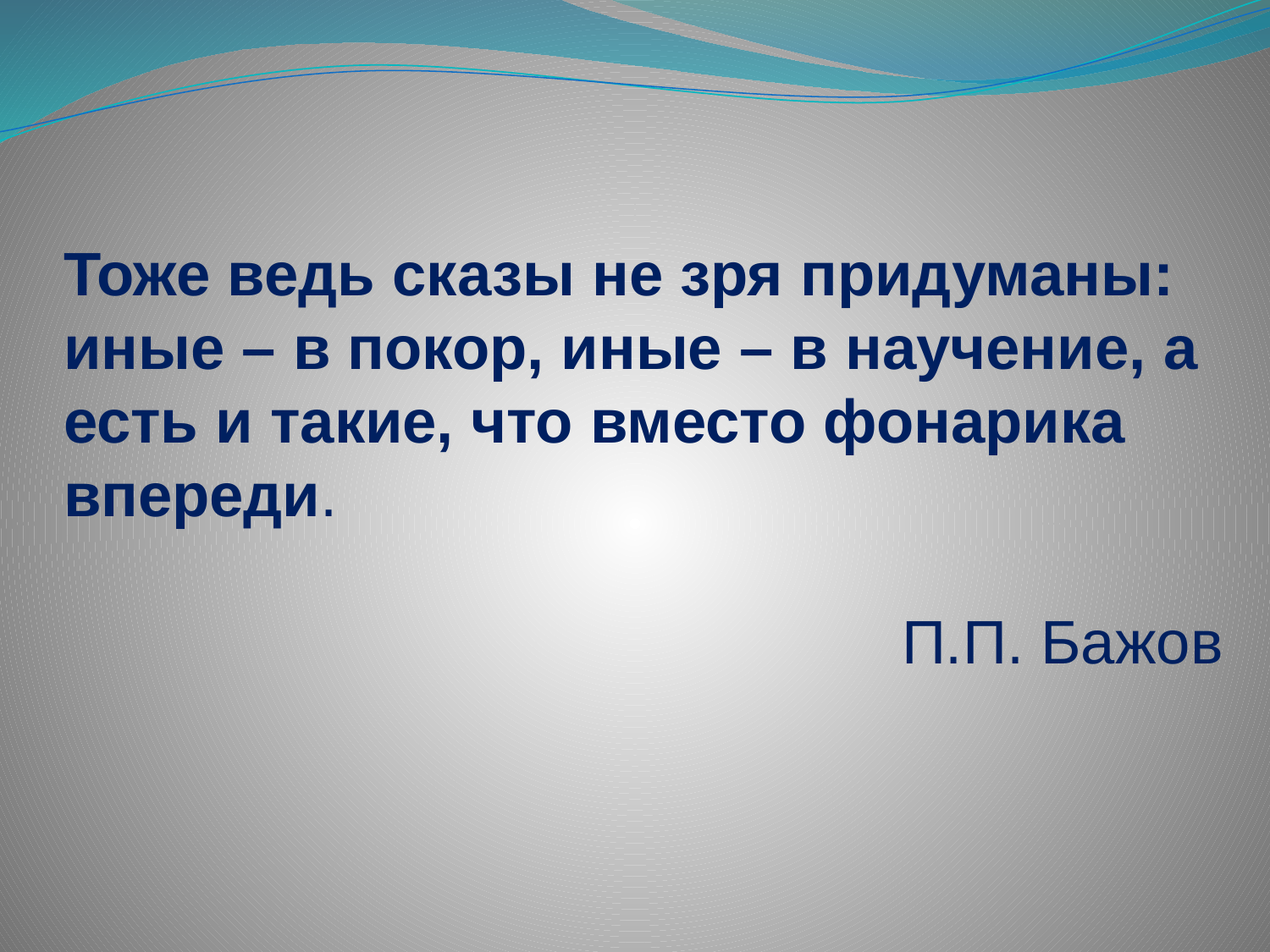

# Тоже ведь сказы не зря придуманы: иные – в покор, иные – в научение, а есть и такие, что вместо фонарика впереди. П.П. Бажов